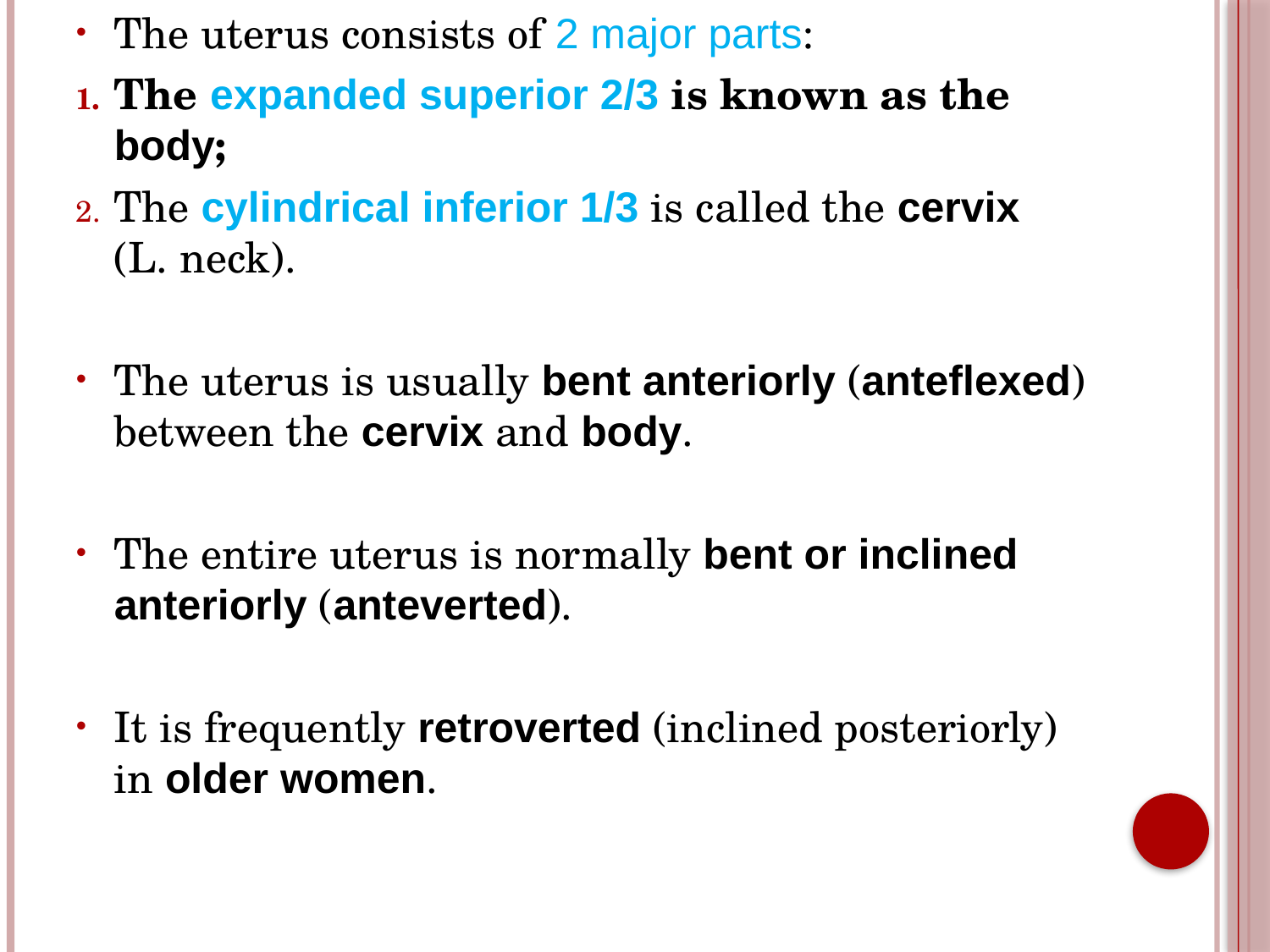

The uterus consists of 2 major parts:
The expanded superior 2/3 is known as the body;
The cylindrical inferior 1/3 is called the cervix  (L. neck).

The uterus is usually bent anteriorly (anteflexed) between the cervix and body.

The entire uterus is normally bent or inclined anteriorly (anteverted).

It is frequently retroverted (inclined posteriorly) in older women.